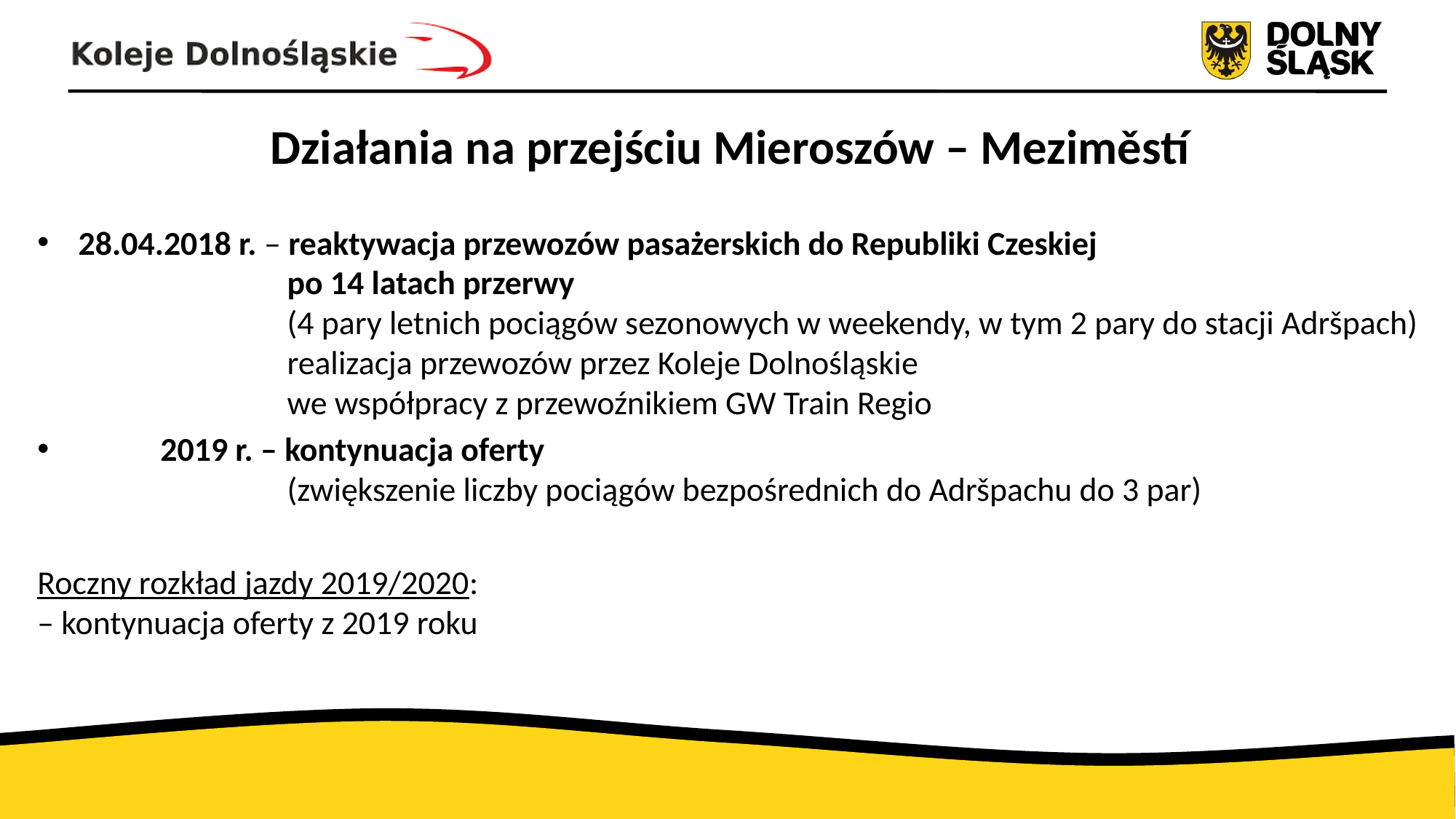

# Działania na przejściu Mieroszów – Meziměstí
28.04.2018 r. – reaktywacja przewozów pasażerskich do Republiki Czeskiej
                            po 14 latach przerwy
                            (4 pary letnich pociągów sezonowych w weekendy, w tym 2 pary do stacji Adršpach)
                            realizacja przewozów przez Koleje Dolnośląskie
                            we współpracy z przewoźnikiem GW Train Regio
           2019 r. – kontynuacja oferty
                            (zwiększenie liczby pociągów bezpośrednich do Adršpachu do 3 par)

Roczny rozkład jazdy 2019/2020:
– kontynuacja oferty z 2019 roku